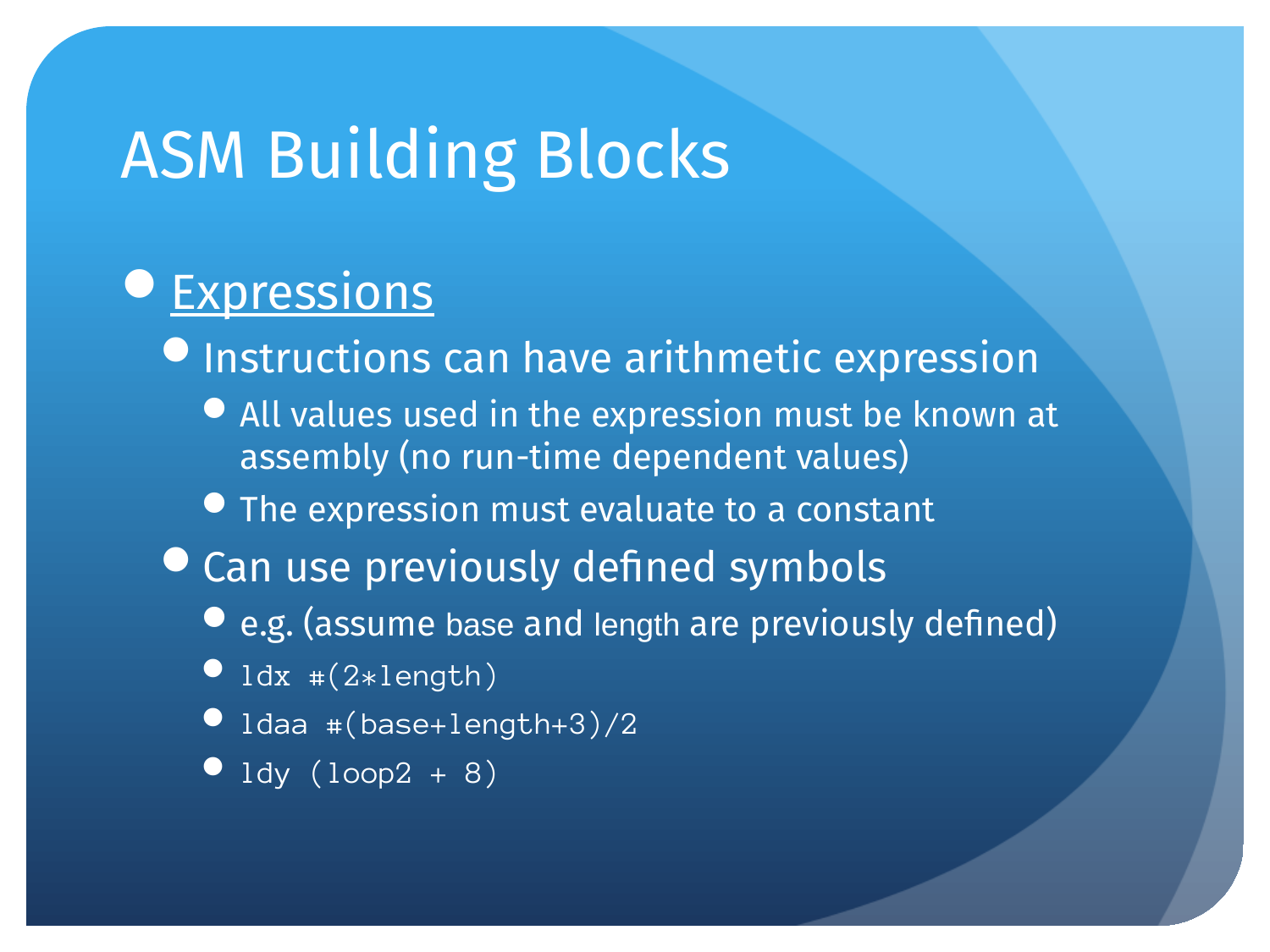

# ASM Building Blocks
Expressions
Instructions can have arithmetic expression
All values used in the expression must be known at assembly (no run-time dependent values)
The expression must evaluate to a constant
Can use previously defined symbols
e.g. (assume base and length are previously defined)
ldx #(2*length)
ldaa #(base+length+3)/2
ldy (loop2 + 8)